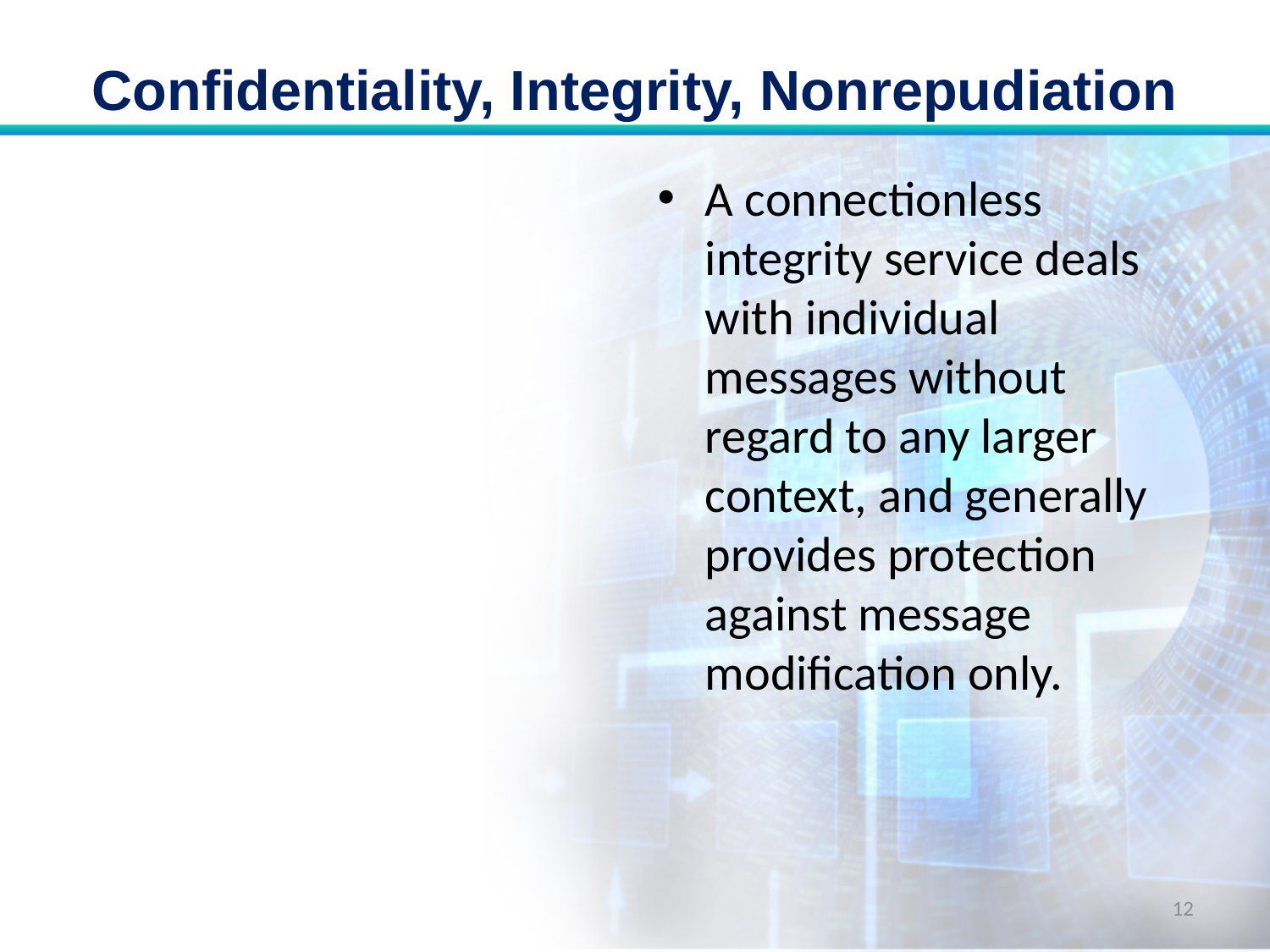

# Confidentiality, Integrity, Nonrepudiation
A connectionless integrity service deals with individual messages without regard to any larger context, and generally provides protection against message modification only.
12